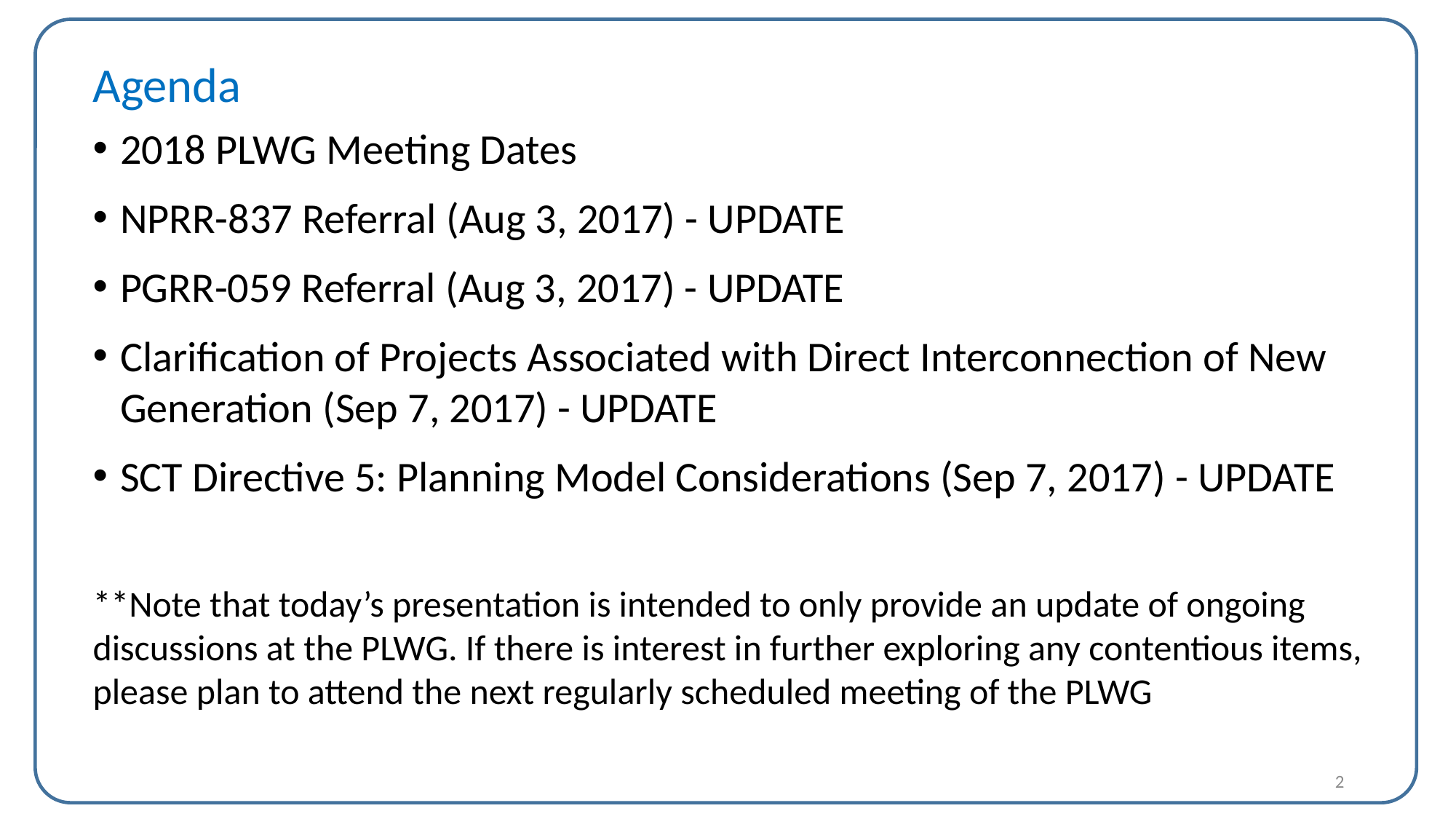

Agenda
2018 PLWG Meeting Dates
NPRR-837 Referral (Aug 3, 2017) - UPDATE
PGRR-059 Referral (Aug 3, 2017) - UPDATE
Clarification of Projects Associated with Direct Interconnection of New Generation (Sep 7, 2017) - UPDATE
SCT Directive 5: Planning Model Considerations (Sep 7, 2017) - UPDATE

**Note that today’s presentation is intended to only provide an update of ongoing discussions at the PLWG. If there is interest in further exploring any contentious items, please plan to attend the next regularly scheduled meeting of the PLWG
2